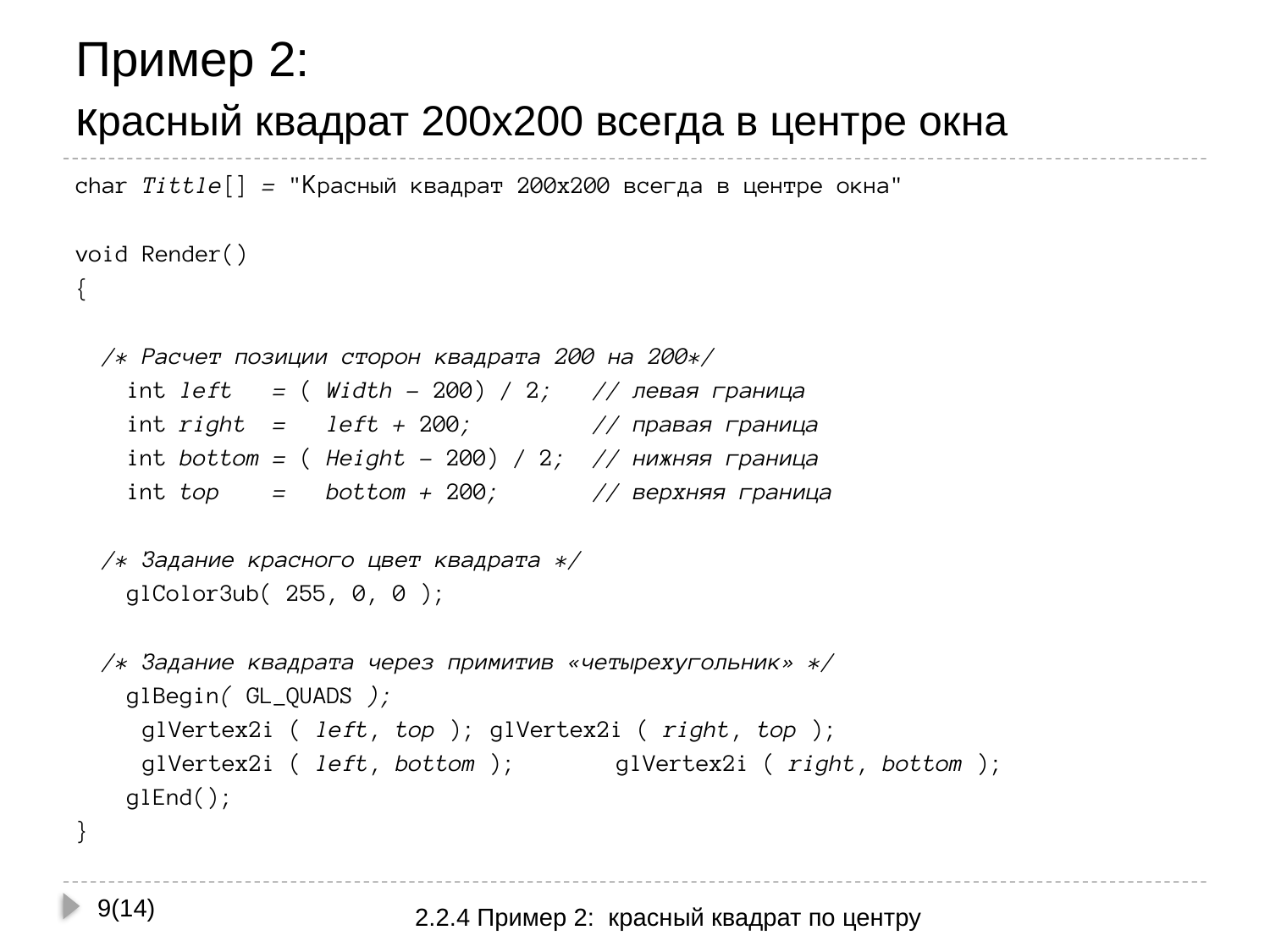

# Пример 2: красный квадрат 200x200 всегда в центре окна
char Tittle[] = "Красный квадрат 200x200 всегда в центре окна"

void Render()
{

  /* Расчет позиции сторон квадрата 200 на 200*/
	 int left   = ( Width - 200) / 2;   // левая граница
	 int right  =   left + 200;         // правая граница
	 int bottom = ( Height - 200) / 2;  // нижняя граница
	 int top    =   bottom + 200;       // верхняя граница

  /* Задание красного цвет квадрата */
	 glColor3ub( 255, 0, 0 );

  /* Задание квадрата через примитив «четырехугольник» */
	 glBegin( GL_QUADS );
     glVertex2i ( left, top );	glVertex2i ( right, top );
     glVertex2i ( left, bottom ); 	glVertex2i ( right, bottom );
	 glEnd();
}

9(14)
2.2.4 Пример 2:  красный квадрат по центру